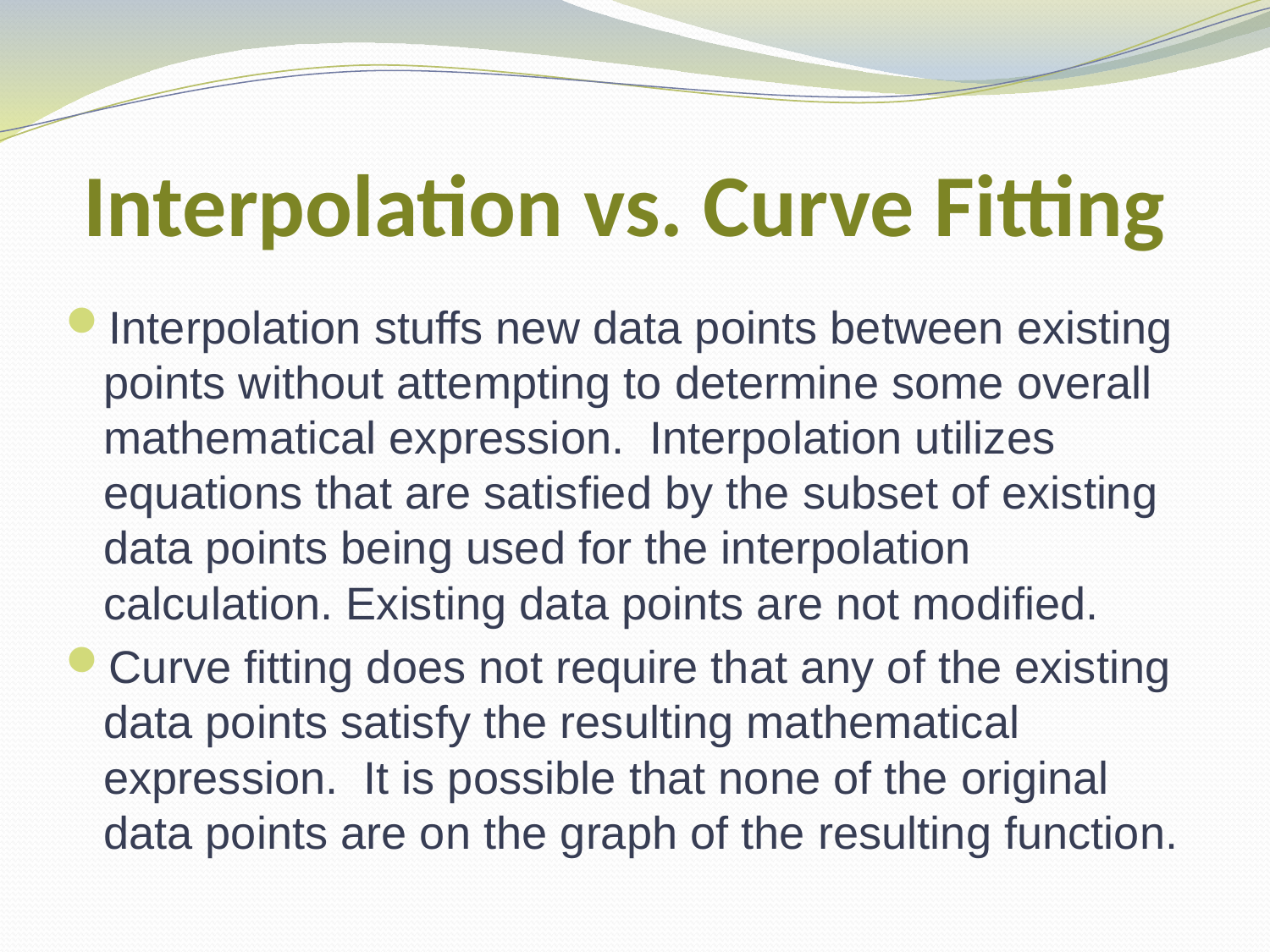

# Interpolation vs. Curve Fitting

Interpolation stuffs new data points between existing points without attempting to determine some overall mathematical expression.  Interpolation utilizes equations that are satisfied by the subset of existing data points being used for the interpolation calculation. Existing data points are not modified.
Curve fitting does not require that any of the existing data points satisfy the resulting mathematical expression.  It is possible that none of the original data points are on the graph of the resulting function.